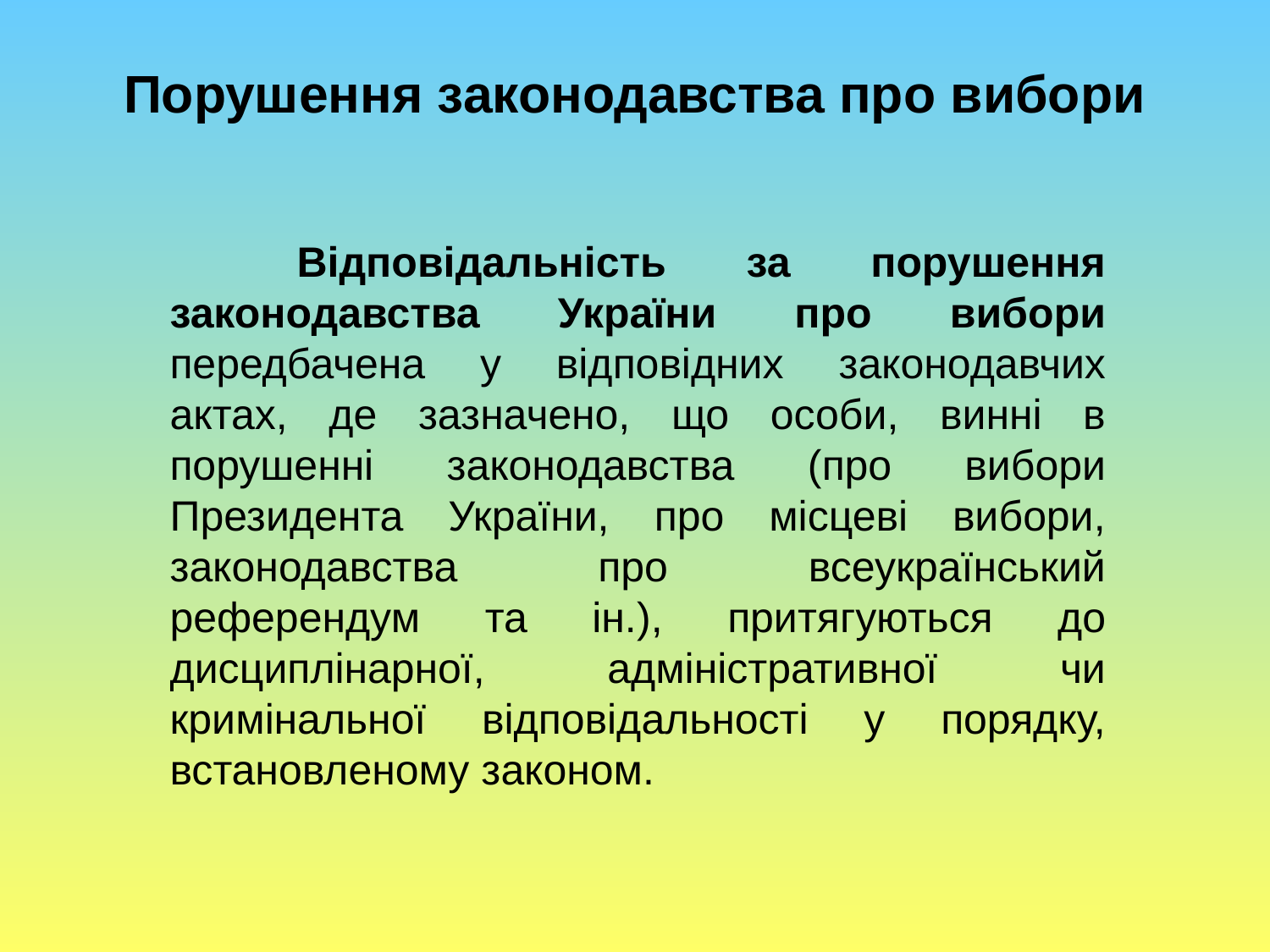

# Порушення законодавства про вибори

		Відповідальність за порушення законодавства України про вибори передбачена у відповідних законодавчих актах, де зазначено, що особи, винні в порушенні законодавства (про вибори Президента України, про місцеві вибори, законодавства про всеукраїнський референдум та ін.), притягуються до дисциплінарної, адміністративної чи кримінальної відповідальності у порядку, встановленому законом.